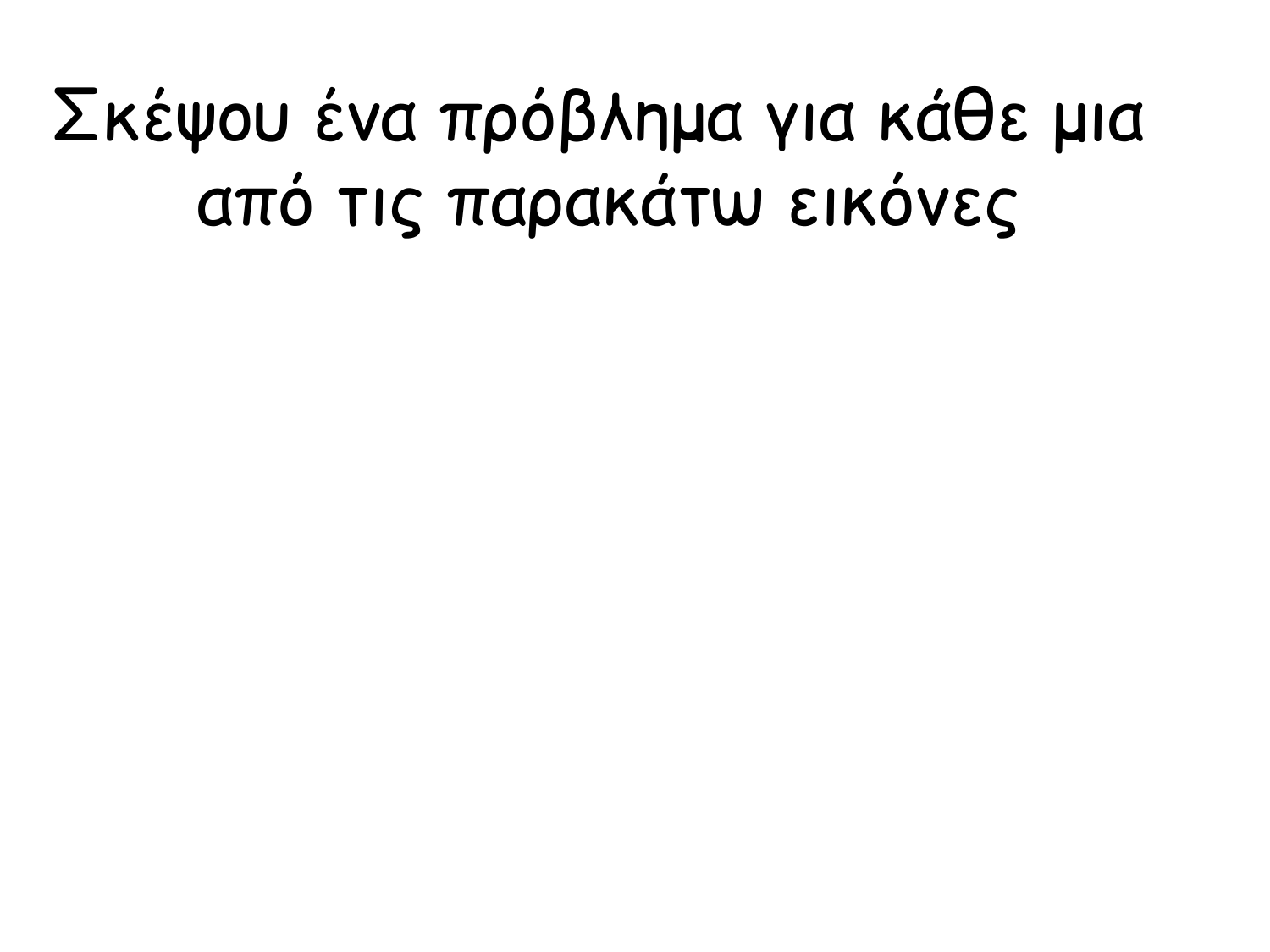

Σκέψου ένα πρόβλημα για κάθε μια
 από τις παρακάτω εικόνες